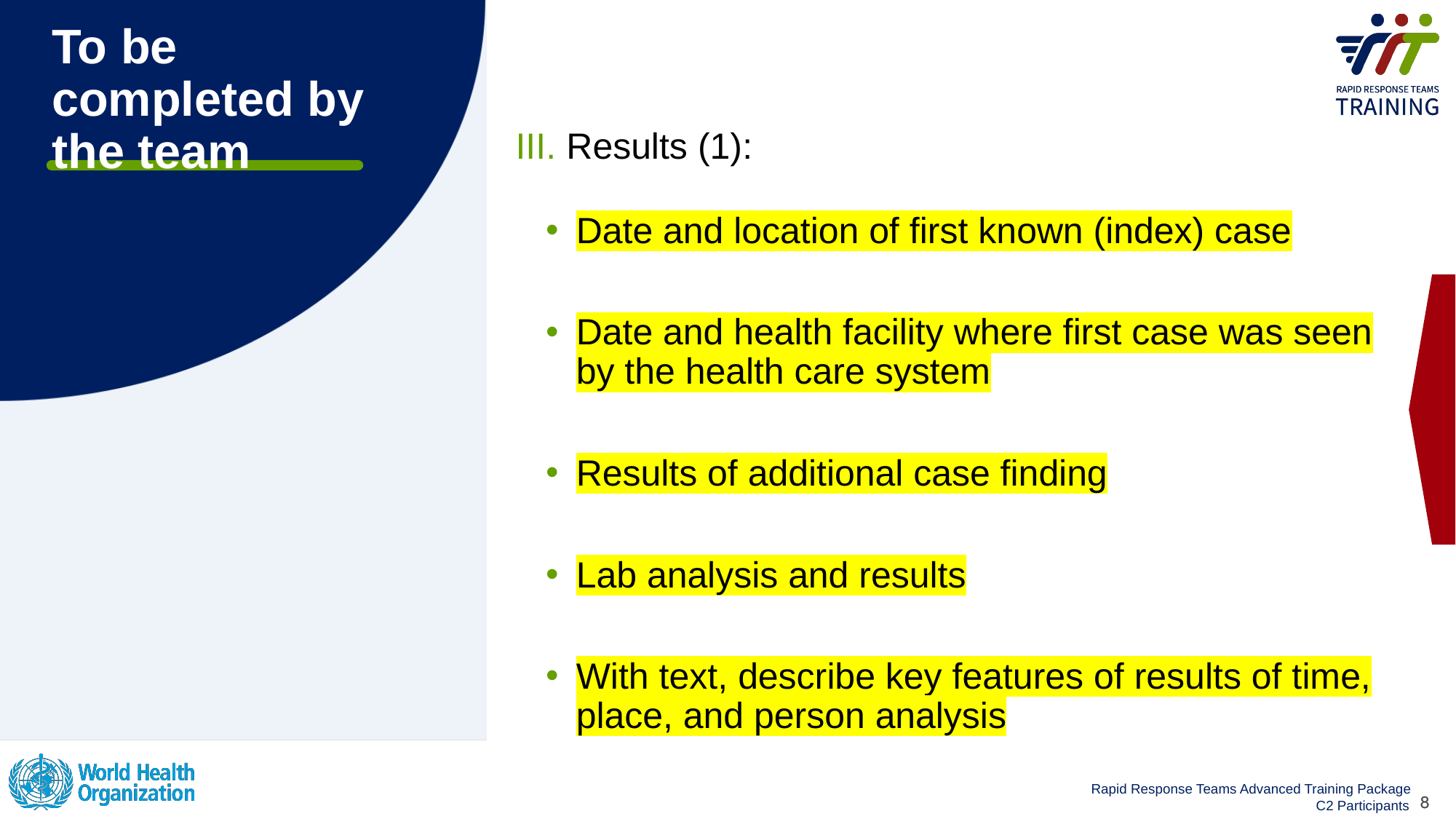

# To be completed by the team
III. Results (1):

Date and location of first known (index) case

Date and health facility where first case was seen by the health care system

Results of additional case finding

Lab analysis and results

With text, describe key features of results of time, place, and person analysis